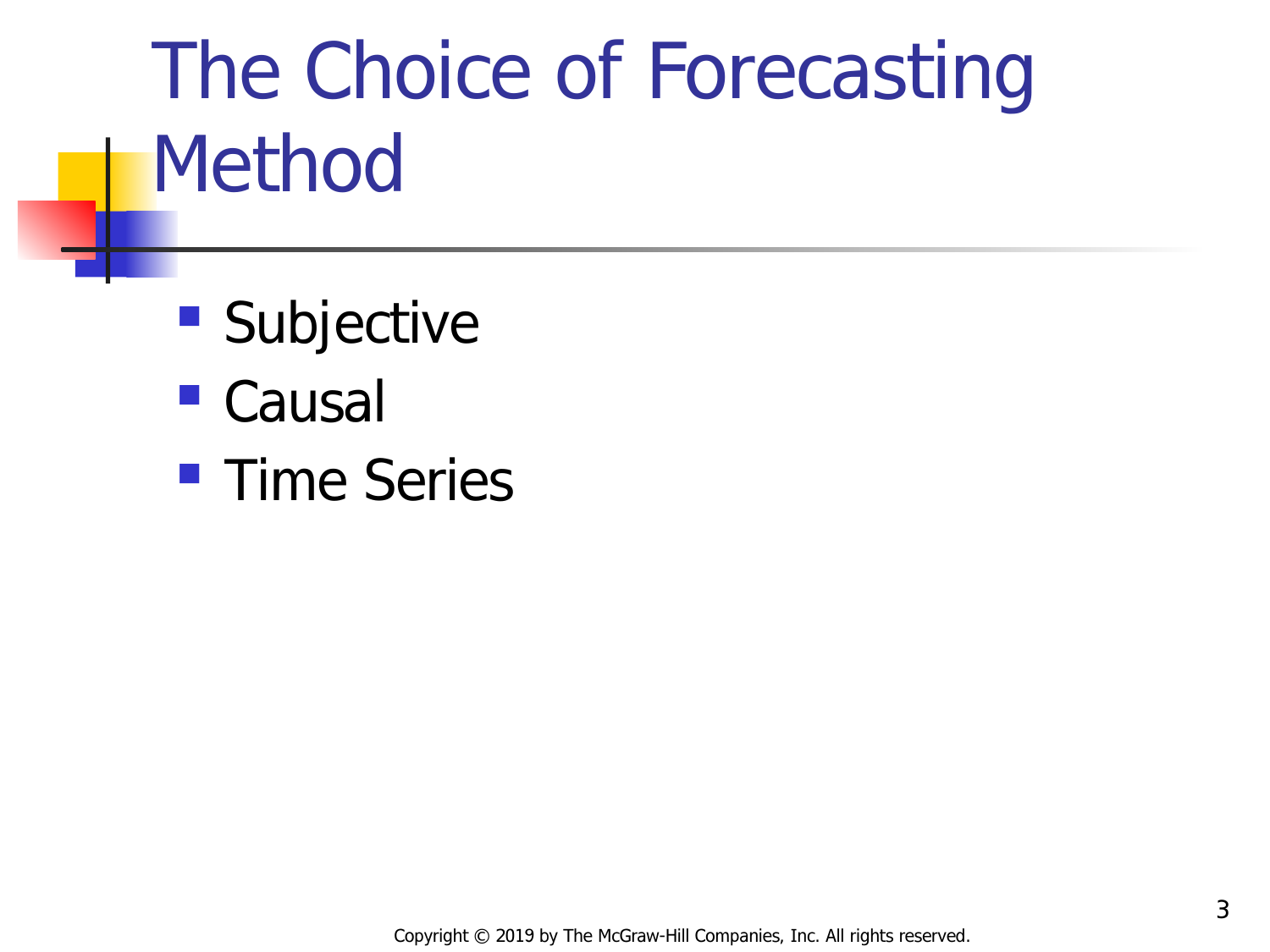

# The Choice of Forecasting Method
Subjective
Causal
Time Series
3
Copyright © 2019 by The McGraw-Hill Companies, Inc. All rights reserved.